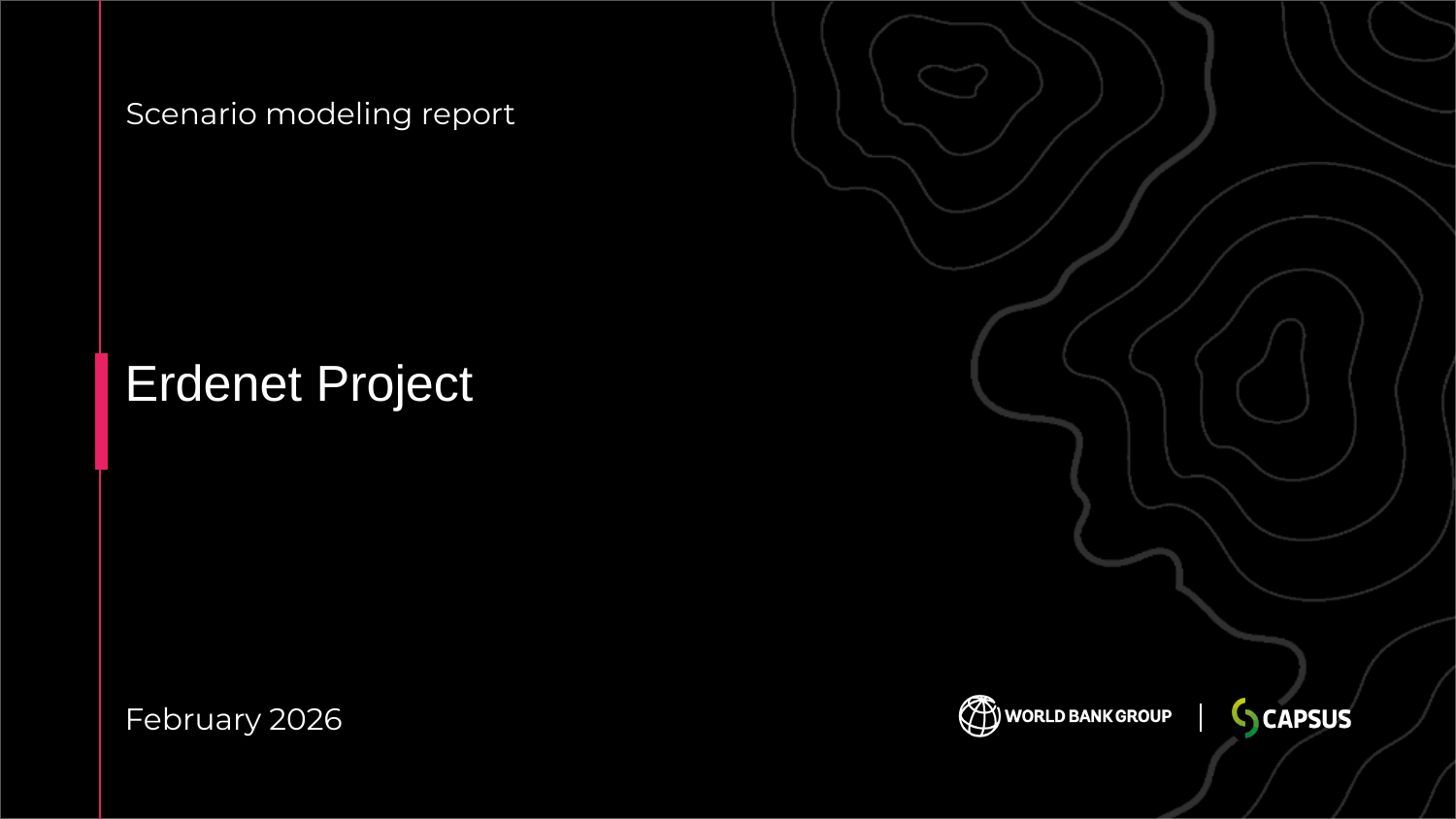

Scenario modeling report
Erdenet Project
February 2026